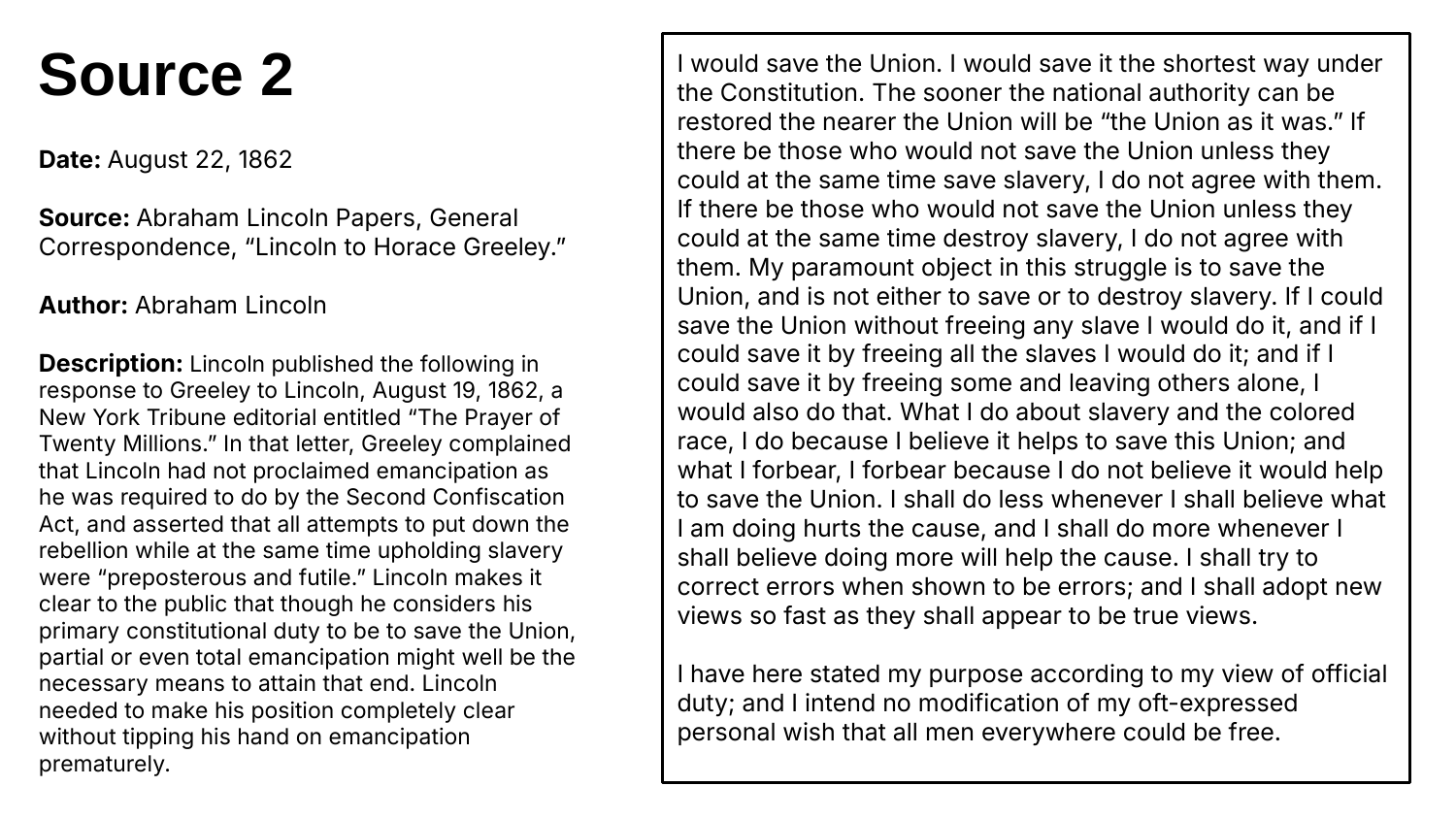

Source 2

Date: August 22, 1862

Source: Abraham Lincoln Papers, General Correspondence, “Lincoln to Horace Greeley.”

Author: Abraham Lincoln

Description: Lincoln published the following in response to Greeley to Lincoln, August 19, 1862, a New York Tribune editorial entitled “The Prayer of Twenty Millions.” In that letter, Greeley complained that Lincoln had not proclaimed emancipation as he was required to do by the Second Confiscation Act, and asserted that all attempts to put down the rebellion while at the same time upholding slavery were “preposterous and futile.” Lincoln makes it clear to the public that though he considers his primary constitutional duty to be to save the Union, partial or even total emancipation might well be the necessary means to attain that end. Lincoln needed to make his position completely clear without tipping his hand on emancipation prematurely.
I would save the Union. I would save it the shortest way under the Constitution. The sooner the national authority can be restored the nearer the Union will be “the Union as it was.” If there be those who would not save the Union unless they could at the same time save slavery, I do not agree with them. If there be those who would not save the Union unless they could at the same time destroy slavery, I do not agree with them. My paramount object in this struggle is to save the Union, and is not either to save or to destroy slavery. If I could save the Union without freeing any slave I would do it, and if I could save it by freeing all the slaves I would do it; and if I could save it by freeing some and leaving others alone, I would also do that. What I do about slavery and the colored race, I do because I believe it helps to save this Union; and what I forbear, I forbear because I do not believe it would help to save the Union. I shall do less whenever I shall believe what I am doing hurts the cause, and I shall do more whenever I shall believe doing more will help the cause. I shall try to correct errors when shown to be errors; and I shall adopt new views so fast as they shall appear to be true views.

I have here stated my purpose according to my view of official duty; and I intend no modification of my oft-expressed personal wish that all men everywhere could be free.